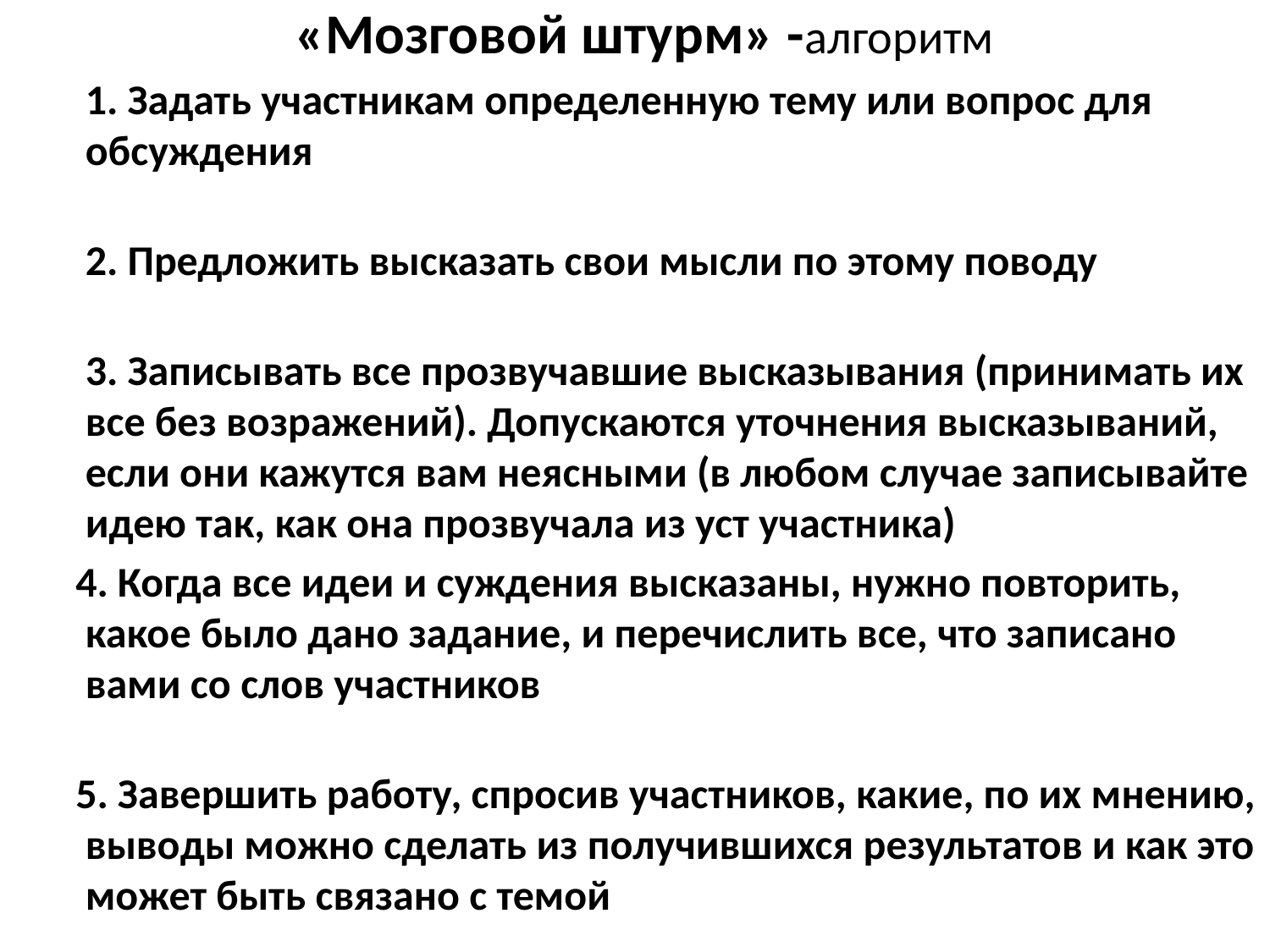

# «Мозговой штурм» -алгоритм
     1. Задать участникам определенную тему или вопрос для обсуждения
     2. Предложить высказать свои мысли по этому поводу
     3. Записывать все прозвучавшие высказывания (принимать их все без возражений). Допускаются уточнения высказываний, если они кажутся вам неясными (в любом случае записывайте идею так, как она прозвучала из уст участника)
    4. Когда все идеи и суждения высказаны, нужно повторить, какое было дано задание, и перечислить все, что записано вами со слов участников
    5. Завершить работу, спросив участников, какие, по их мнению, выводы можно сделать из получившихся результатов и как это может быть связано с темой